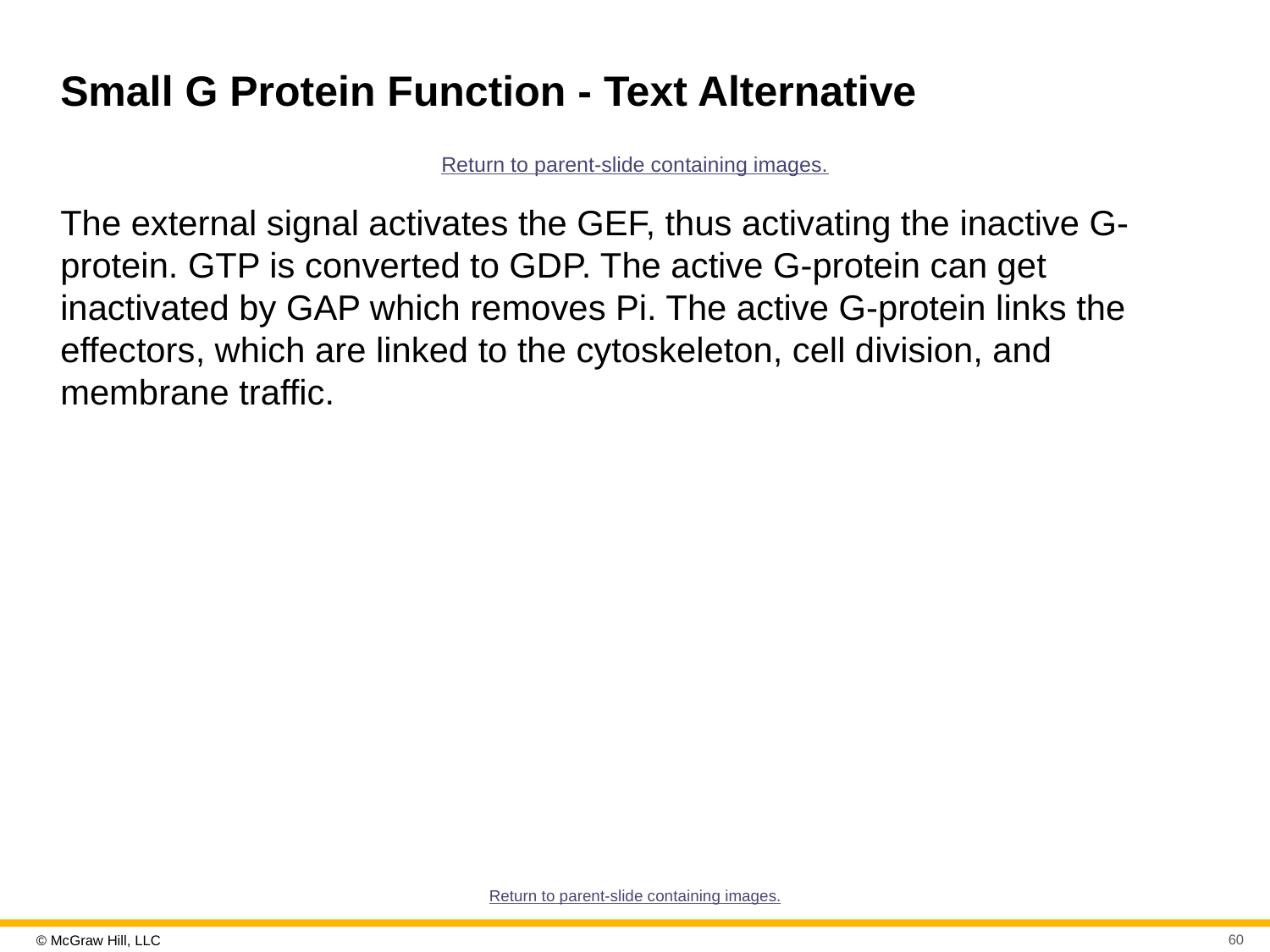

# Small G Protein Function - Text Alternative
Return to parent-slide containing images.
The external signal activates the GEF, thus activating the inactive G-protein. GTP is converted to GDP. The active G-protein can get inactivated by GAP which removes Pi. The active G-protein links the effectors, which are linked to the cytoskeleton, cell division, and membrane traffic.
Return to parent-slide containing images.
60